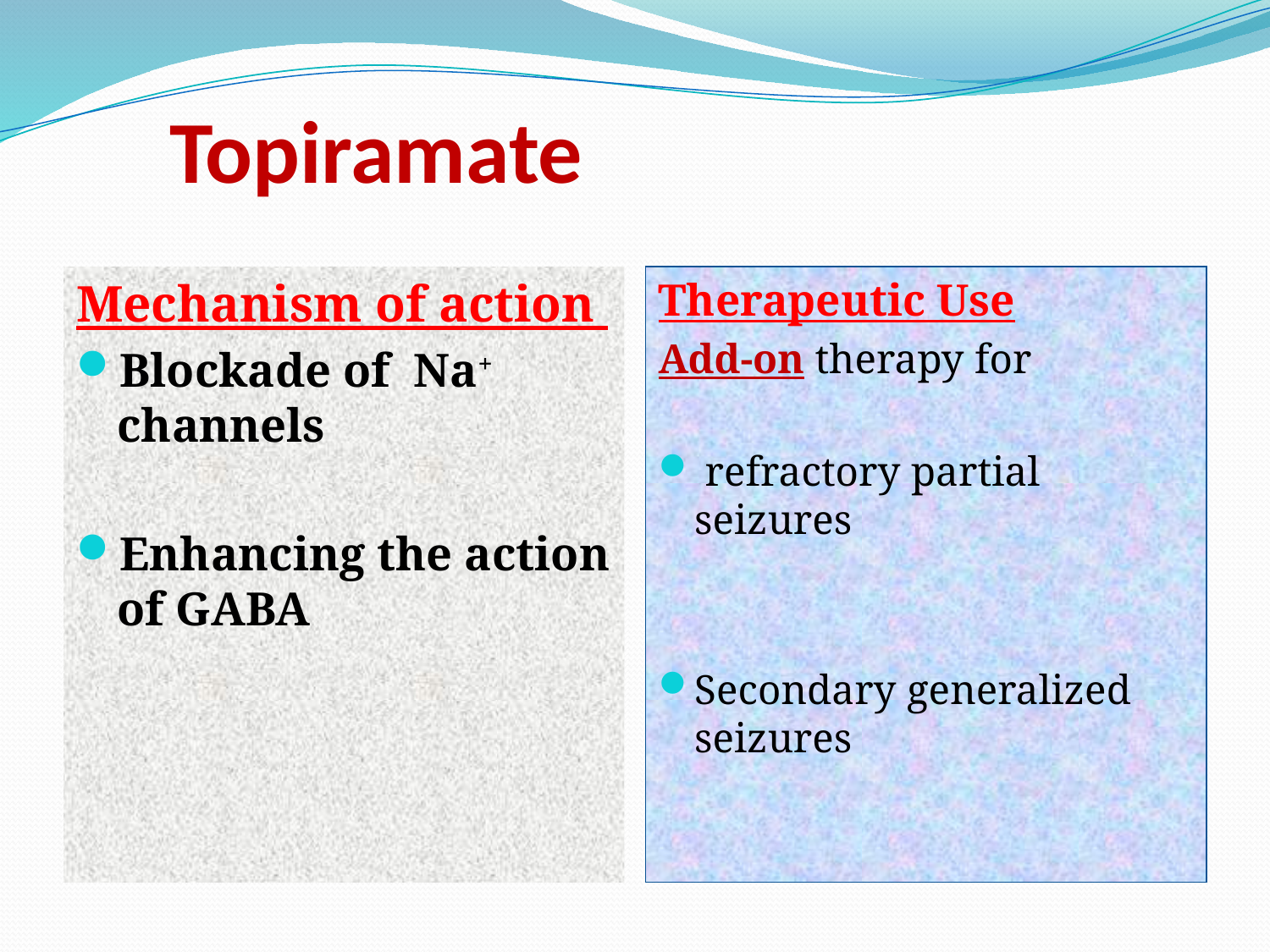

# Topiramate
Mechanism of action
Blockade of  Na+ channels

Enhancing the action of GABA
Therapeutic Use
Add-on therapy for

 refractory partial seizures

Secondary generalized  seizures